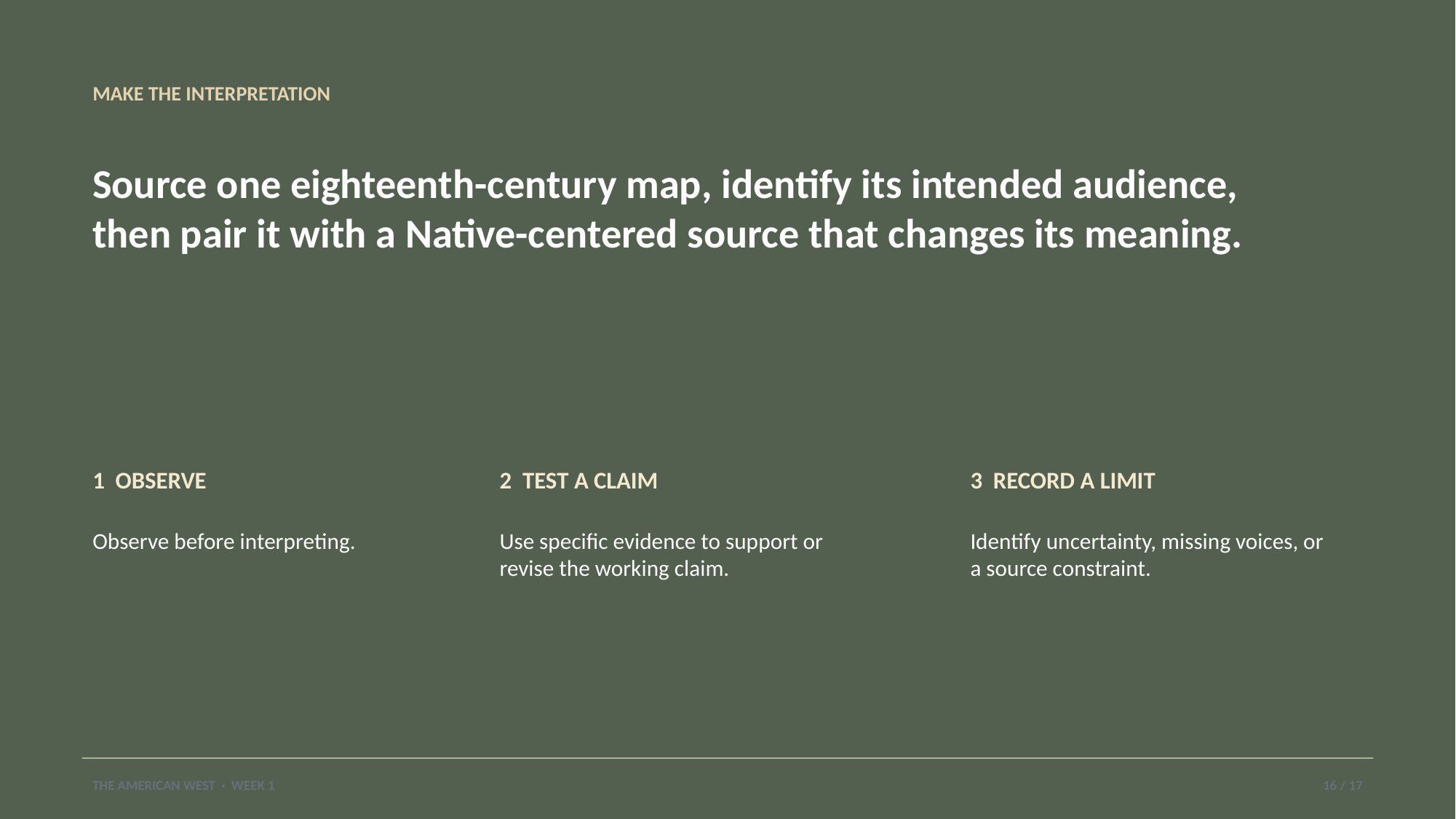

MAKE THE INTERPRETATION
Source one eighteenth-century map, identify its intended audience, then pair it with a Native-centered source that changes its meaning.
1  OBSERVE
2  TEST A CLAIM
3  RECORD A LIMIT
Observe before interpreting.
Use specific evidence to support or revise the working claim.
Identify uncertainty, missing voices, or a source constraint.

THE AMERICAN WEST  ·  WEEK 1
16 / 17